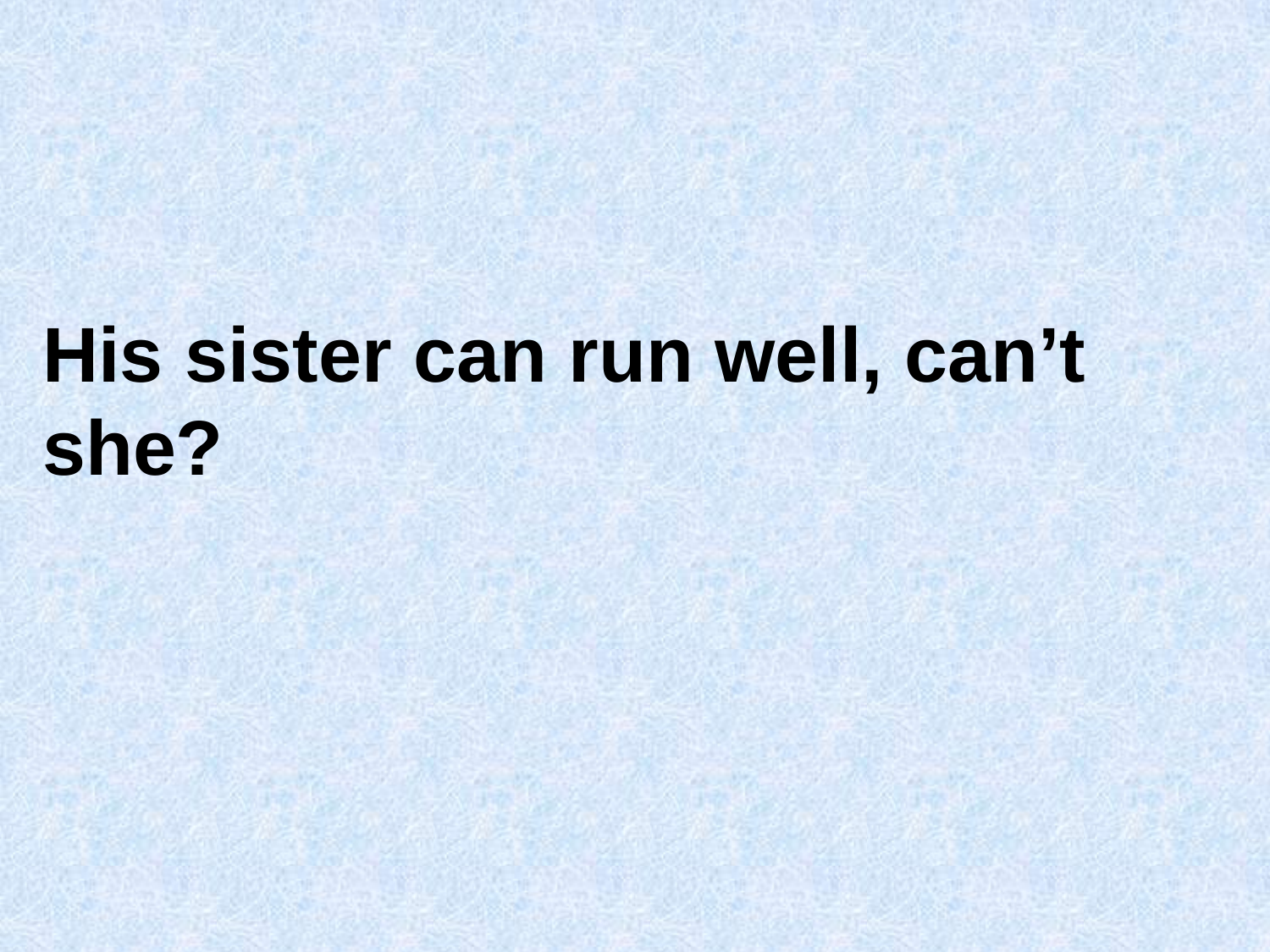

# His sister can run well, can’t she?